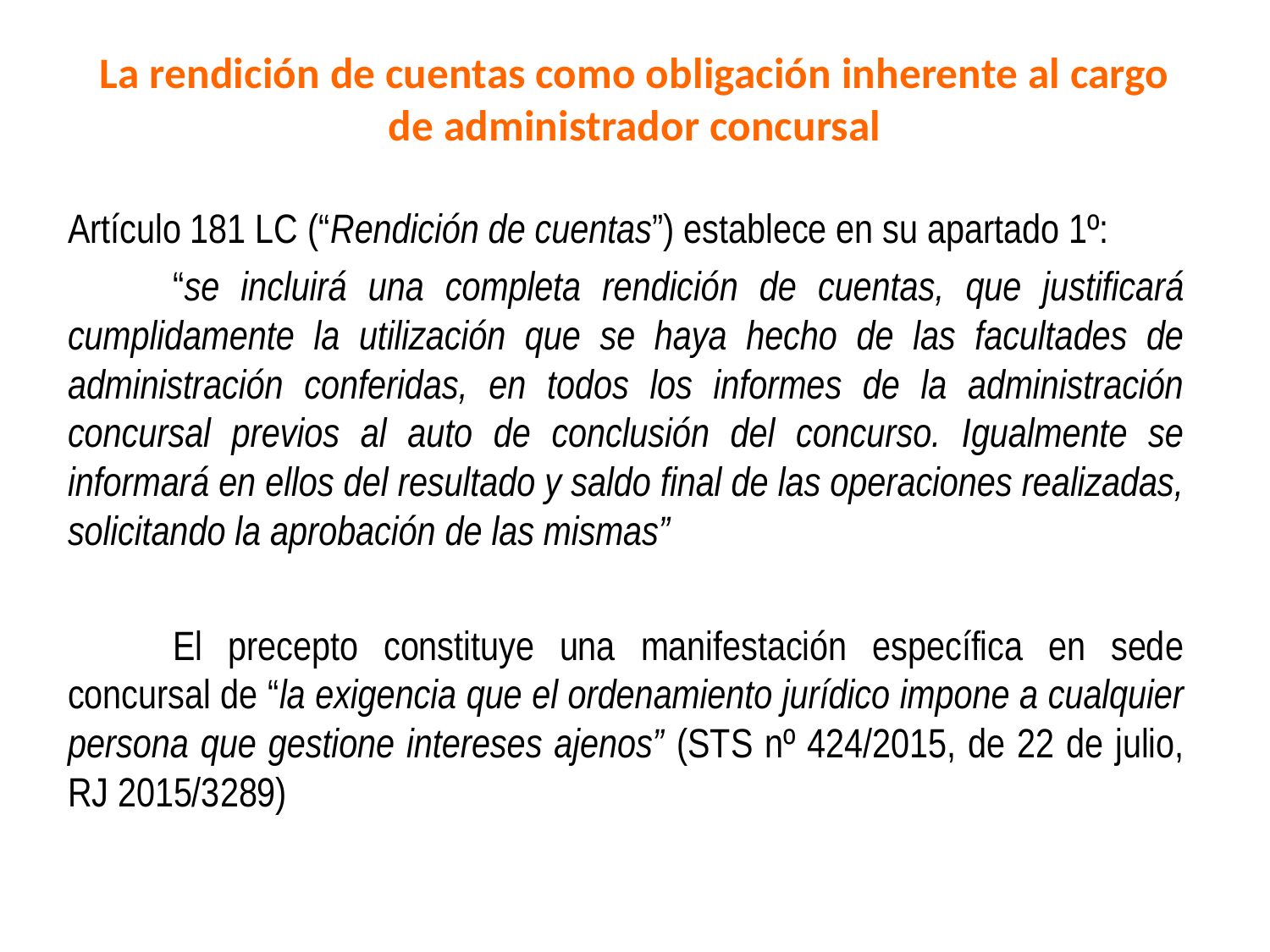

# La rendición de cuentas como obligación inherente al cargo de administrador concursal
Artículo 181 LC (“Rendición de cuentas”) establece en su apartado 1º:
	“se incluirá una completa rendición de cuentas, que justificará cumplidamente la utilización que se haya hecho de las facultades de administración conferidas, en todos los informes de la administración concursal previos al auto de conclusión del concurso. Igualmente se informará en ellos del resultado y saldo final de las operaciones realizadas, solicitando la aprobación de las mismas”

	El precepto constituye una manifestación específica en sede concursal de “la exigencia que el ordenamiento jurídico impone a cualquier persona que gestione intereses ajenos” (STS nº 424/2015, de 22 de julio, RJ 2015/3289)